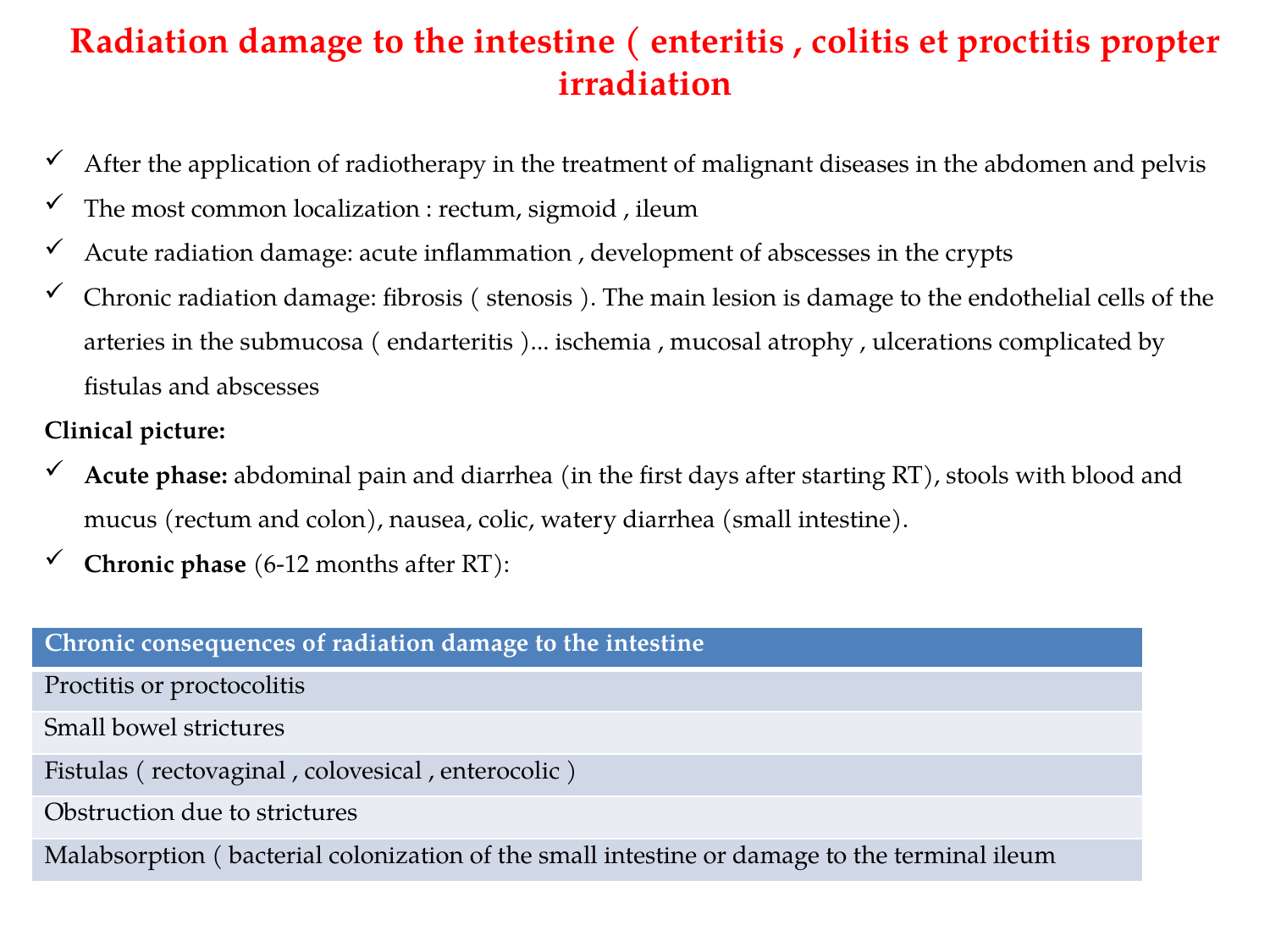

# Radiation damage to the intestine ( enteritis , colitis et proctitis propter irradiation
After the application of radiotherapy in the treatment of malignant diseases in the abdomen and pelvis
The most common localization : rectum, sigmoid , ileum
Acute radiation damage: acute inflammation , development of abscesses in the crypts
Chronic radiation damage: fibrosis ( stenosis ). The main lesion is damage to the endothelial cells of the arteries in the submucosa ( endarteritis )... ischemia , mucosal atrophy , ulcerations complicated by fistulas and abscesses
Clinical picture:
Acute phase: abdominal pain and diarrhea (in the first days after starting RT), stools with blood and mucus (rectum and colon), nausea, colic, watery diarrhea (small intestine).
Chronic phase (6-12 months after RT):

| Chronic consequences of radiation damage to the intestine |
| --- |
| Proctitis or proctocolitis |
| Small bowel strictures |
| Fistulas ( rectovaginal , colovesical , enterocolic ) |
| Obstruction due to strictures |
| Malabsorption ( bacterial colonization of the small intestine or damage to the terminal ileum |